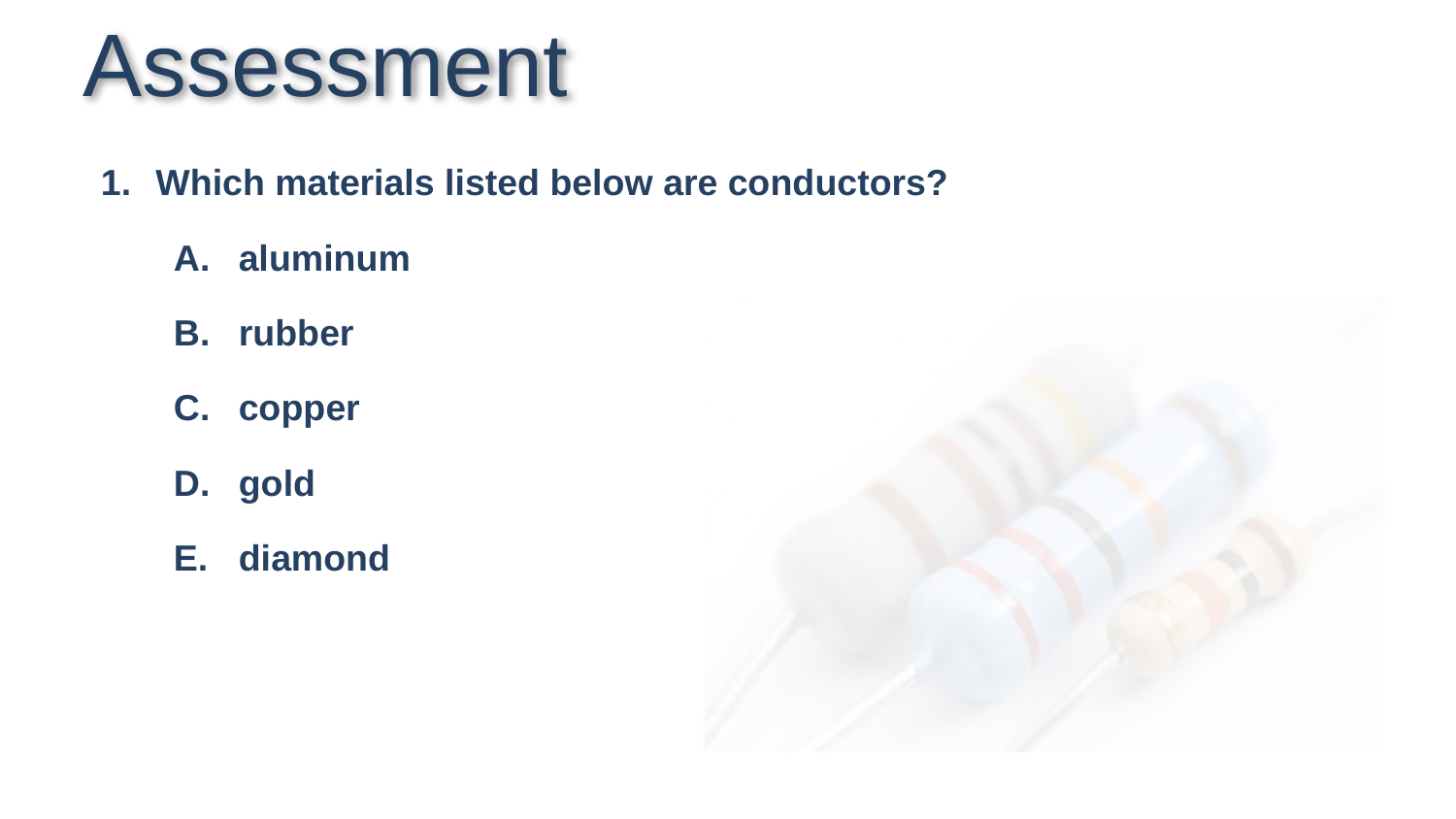

# Assessment
Which materials listed below are conductors?
 aluminum
 rubber
 copper
 gold
 diamond